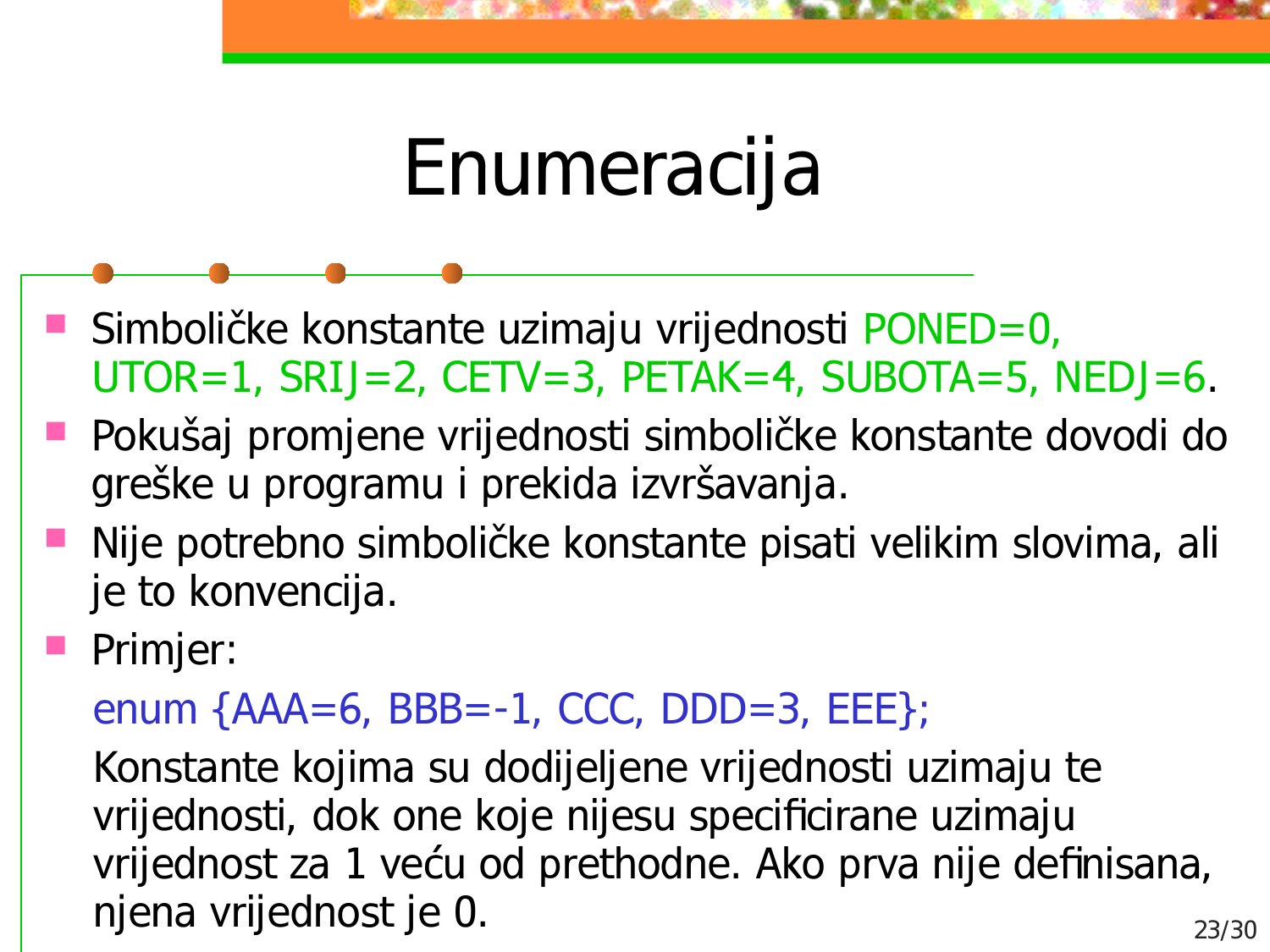

# Enumeracija
Simboličke konstante uzimaju vrijednosti PONED=0, UTOR=1, SRIJ=2, CETV=3, PETAK=4, SUBOTA=5, NEDJ=6.
Pokušaj promjene vrijednosti simboličke konstante dovodi do greške u programu i prekida izvršavanja.
Nije potrebno simboličke konstante pisati velikim slovima, ali je to konvencija.
Primjer:
enum {AAA=6, BBB=-1, CCC, DDD=3, EEE};
Konstante kojima su dodijeljene vrijednosti uzimaju te vrijednosti, dok one koje nijesu specificirane uzimaju vrijednost za 1 veću od prethodne. Ako prva nije definisana, njena vrijednost je 0.
23/30